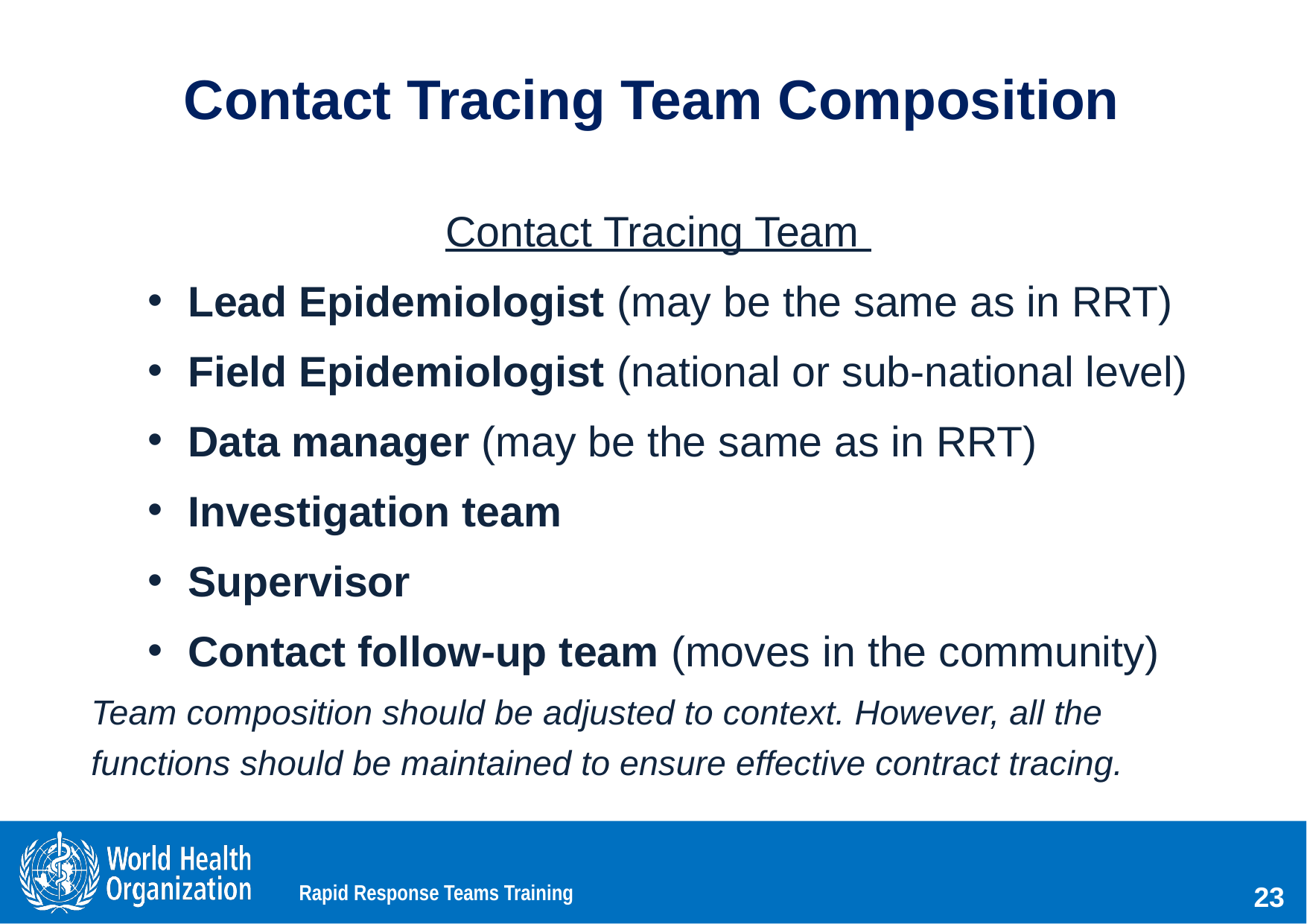

# Contact Tracing Team Composition
Contact Tracing Team
Lead Epidemiologist (may be the same as in RRT)
Field Epidemiologist (national or sub-national level)
Data manager (may be the same as in RRT)
Investigation team
Supervisor
Contact follow-up team (moves in the community)
Team composition should be adjusted to context. However, all the functions should be maintained to ensure effective contract tracing.